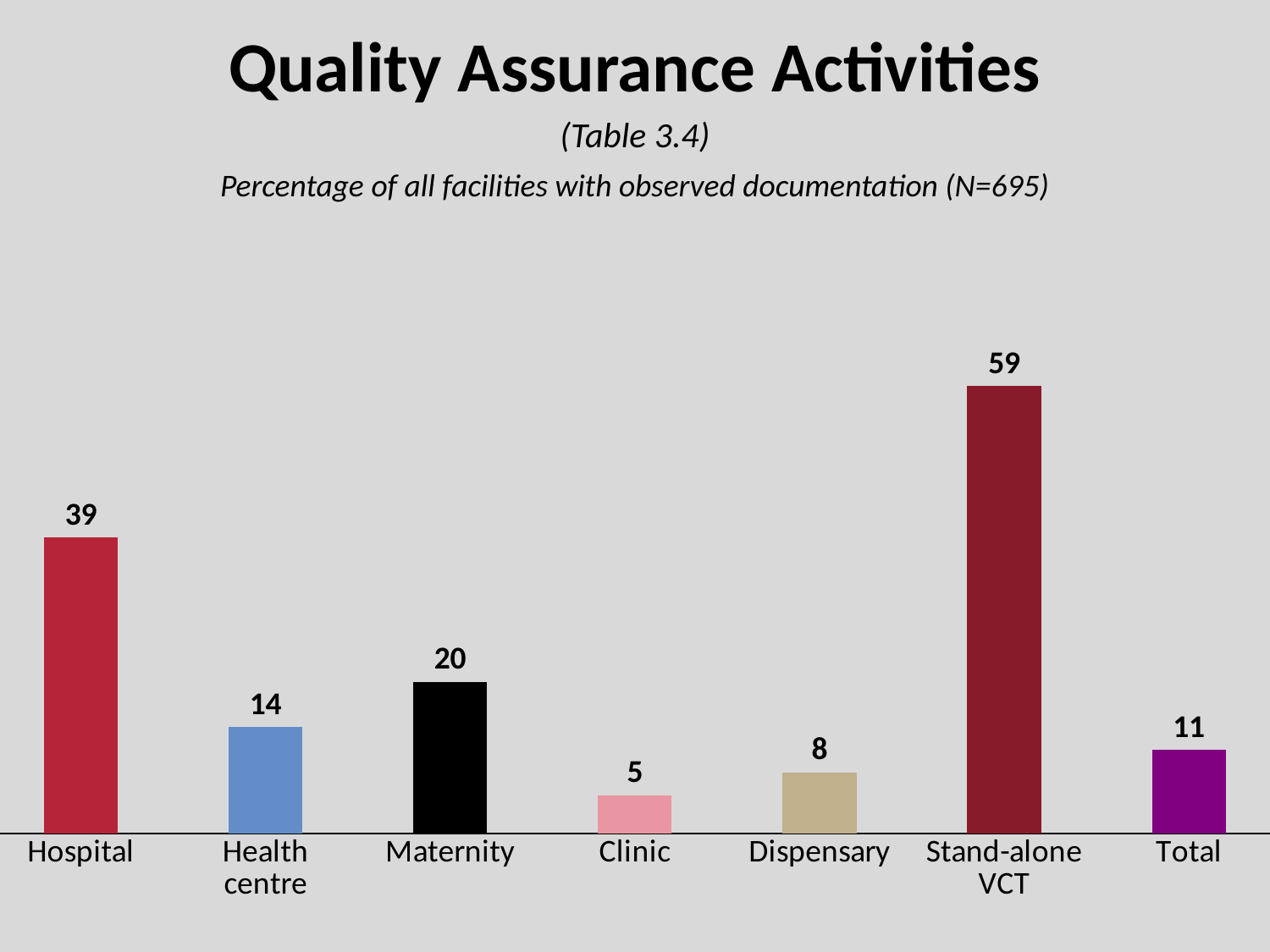

# Quality Assurance Activities
(Table 3.4)
Percentage of all facilities with observed documentation (N=695)

### Chart

| Category | Series 1 |
|---|---|
| Hospital | 39.0 |
| Health centre | 14.0 |
| Maternity | 20.0 |
| Clinic | 5.0 |
| Dispensary | 8.0 |
| Stand-alone VCT | 59.0 |
| Total | 11.0 |